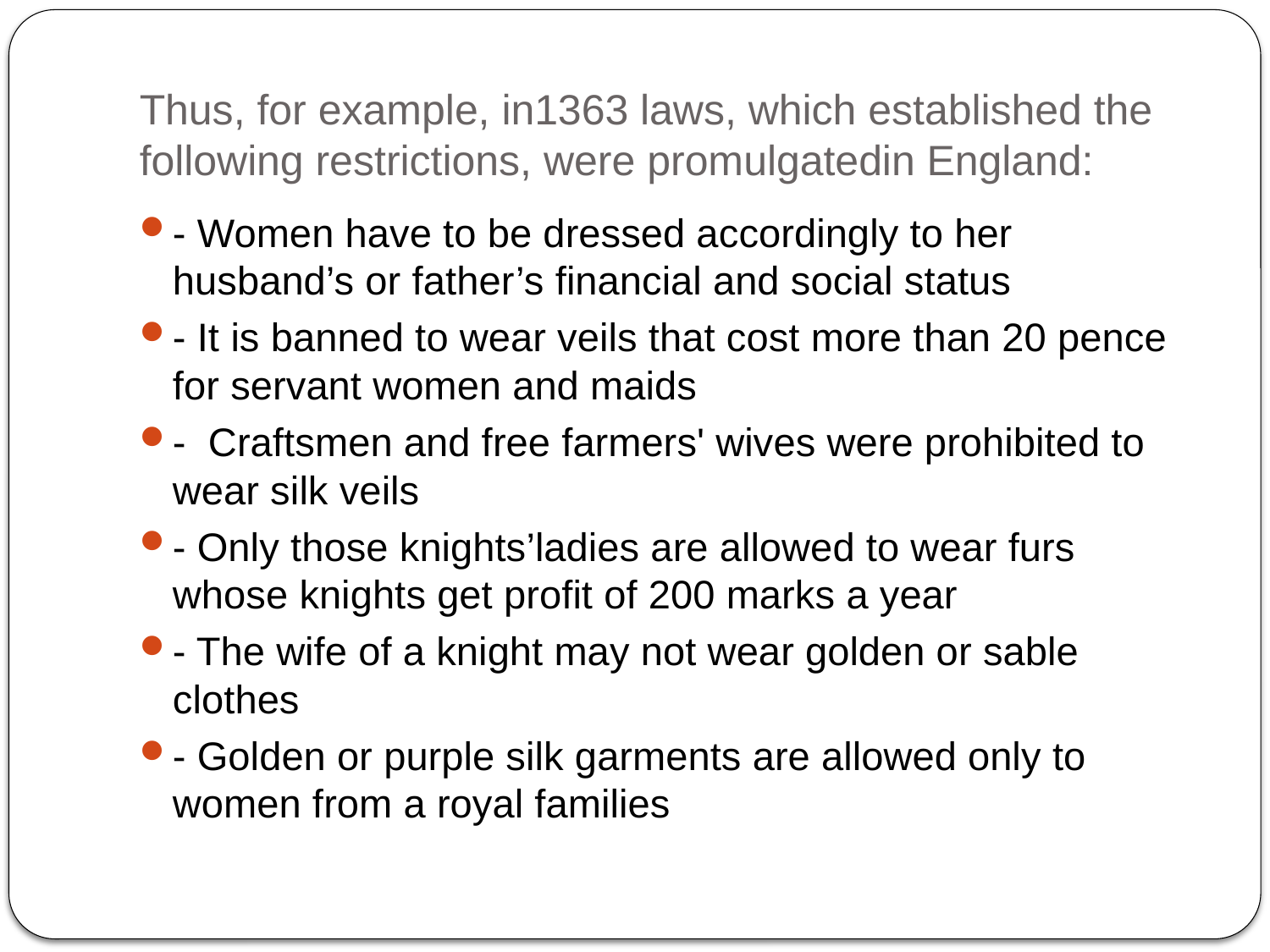

# Thus, for example, in1363 laws, which established the following restrictions, were promulgatedin England:
- Women have to be dressed accordingly to her husband’s or father’s financial and social status
- It is banned to wear veils that cost more than 20 pence for servant women and maids
-  Craftsmen and free farmers' wives were prohibited to wear silk veils
- Only those knights’ladies are allowed to wear furs whose knights get profit of 200 marks a year
- The wife of a knight may not wear golden or sable clothes
- Golden or purple silk garments are allowed only to women from a royal families